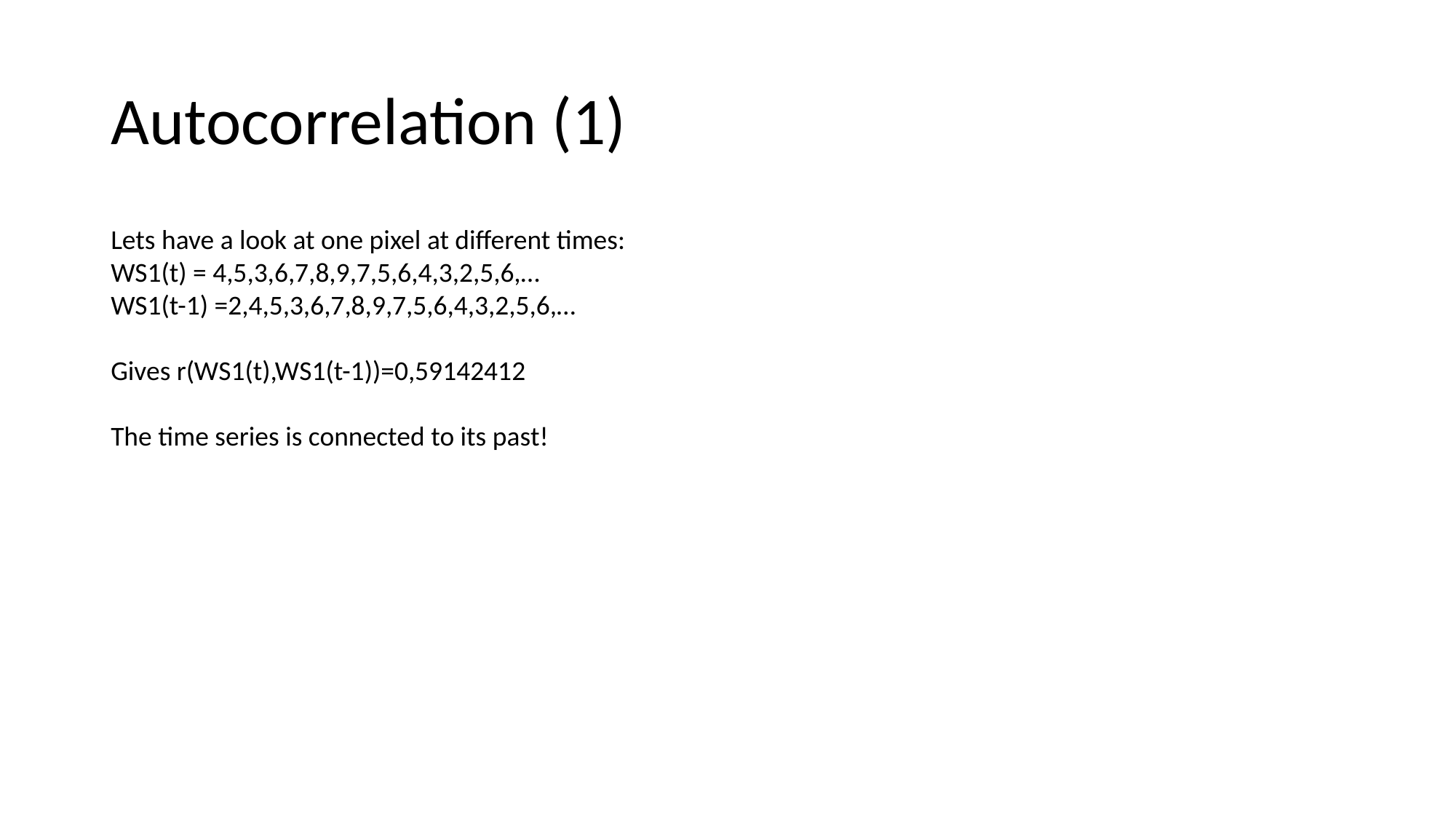

# Autocorrelation (1)
Lets have a look at one pixel at different times:
WS1(t) = 4,5,3,6,7,8,9,7,5,6,4,3,2,5,6,…
WS1(t-1) =2,4,5,3,6,7,8,9,7,5,6,4,3,2,5,6,…

Gives r(WS1(t),WS1(t-1))=0,59142412

The time series is connected to its past!